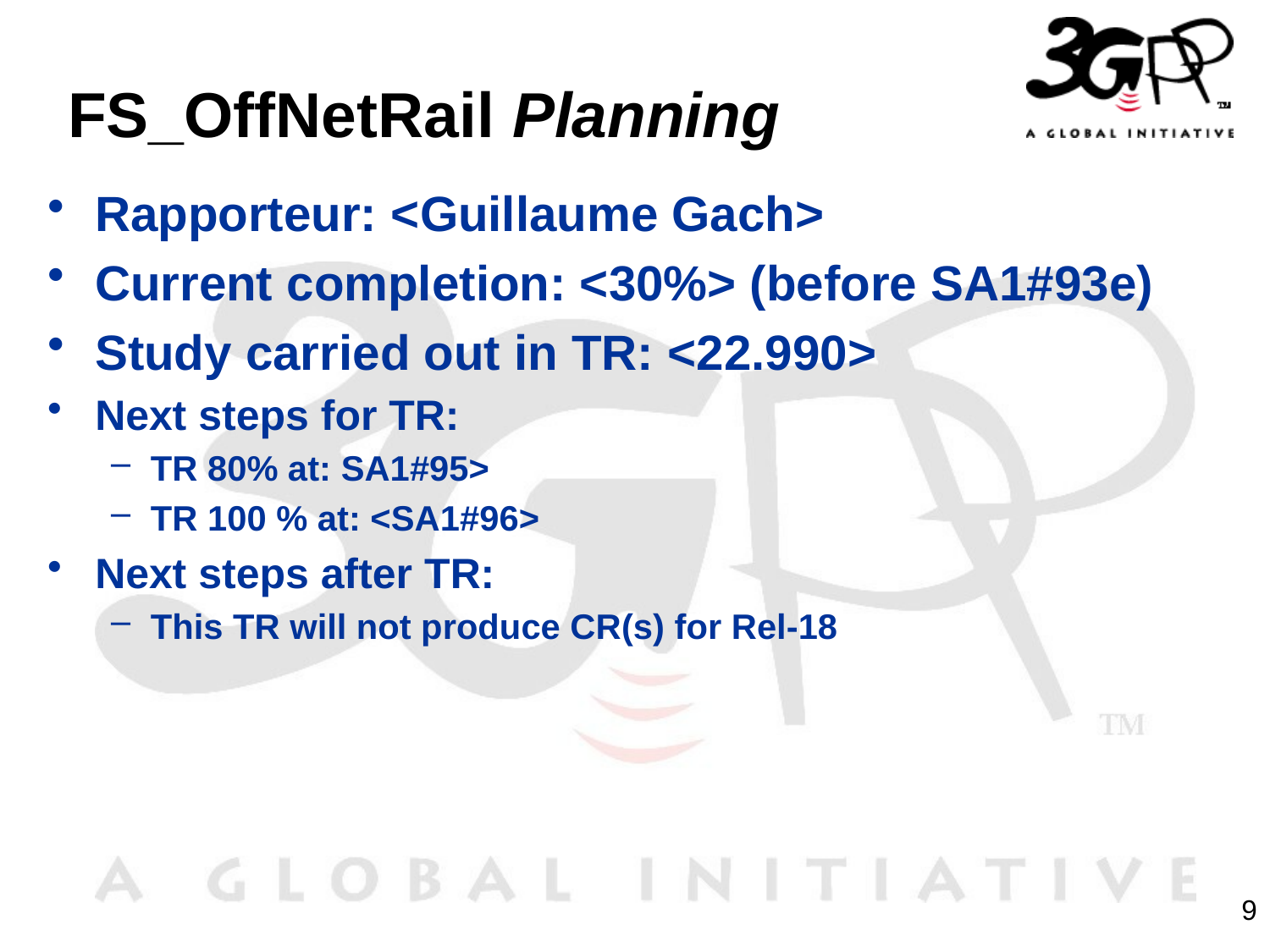

# FS_OffNetRail Planning
Rapporteur: <Guillaume Gach>
Current completion: <30%> (before SA1#93e)
Study carried out in TR: <22.990>
Next steps for TR:
TR 80% at: SA1#95>
TR 100 % at: <SA1#96>
Next steps after TR:
This TR will not produce CR(s) for Rel-18

9